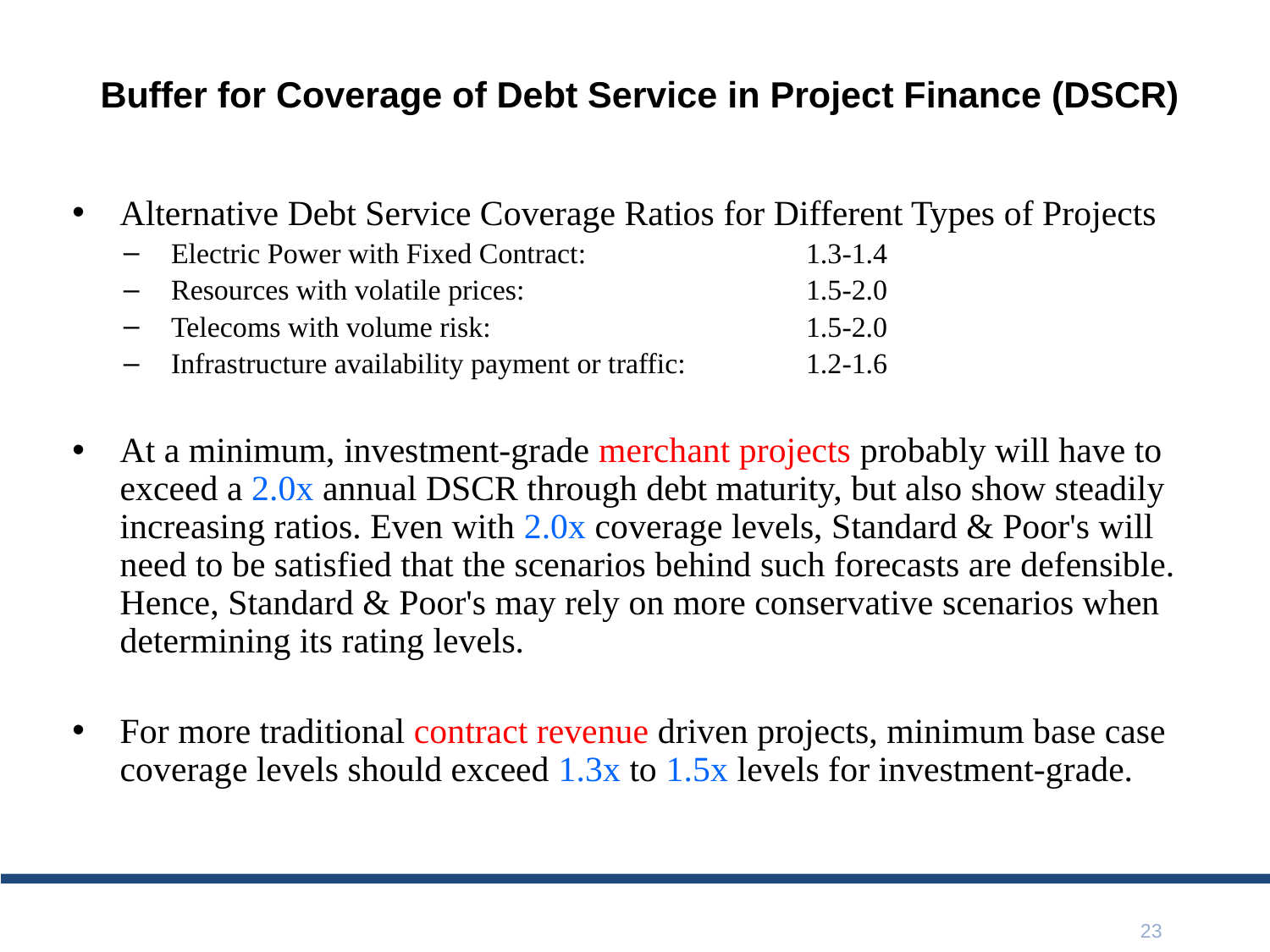

# Buffer for Coverage of Debt Service in Project Finance (DSCR)
Alternative Debt Service Coverage Ratios for Different Types of Projects
Electric Power with Fixed Contract: 	 	1.3-1.4
Resources with volatile prices:			1.5-2.0
Telecoms with volume risk:			1.5-2.0
Infrastructure availability payment or traffic:	1.2-1.6

At a minimum, investment-grade merchant projects probably will have to exceed a 2.0x annual DSCR through debt maturity, but also show steadily increasing ratios. Even with 2.0x coverage levels, Standard & Poor's will need to be satisfied that the scenarios behind such forecasts are defensible. Hence, Standard & Poor's may rely on more conservative scenarios when determining its rating levels.

For more traditional contract revenue driven projects, minimum base case coverage levels should exceed 1.3x to 1.5x levels for investment-grade.
23